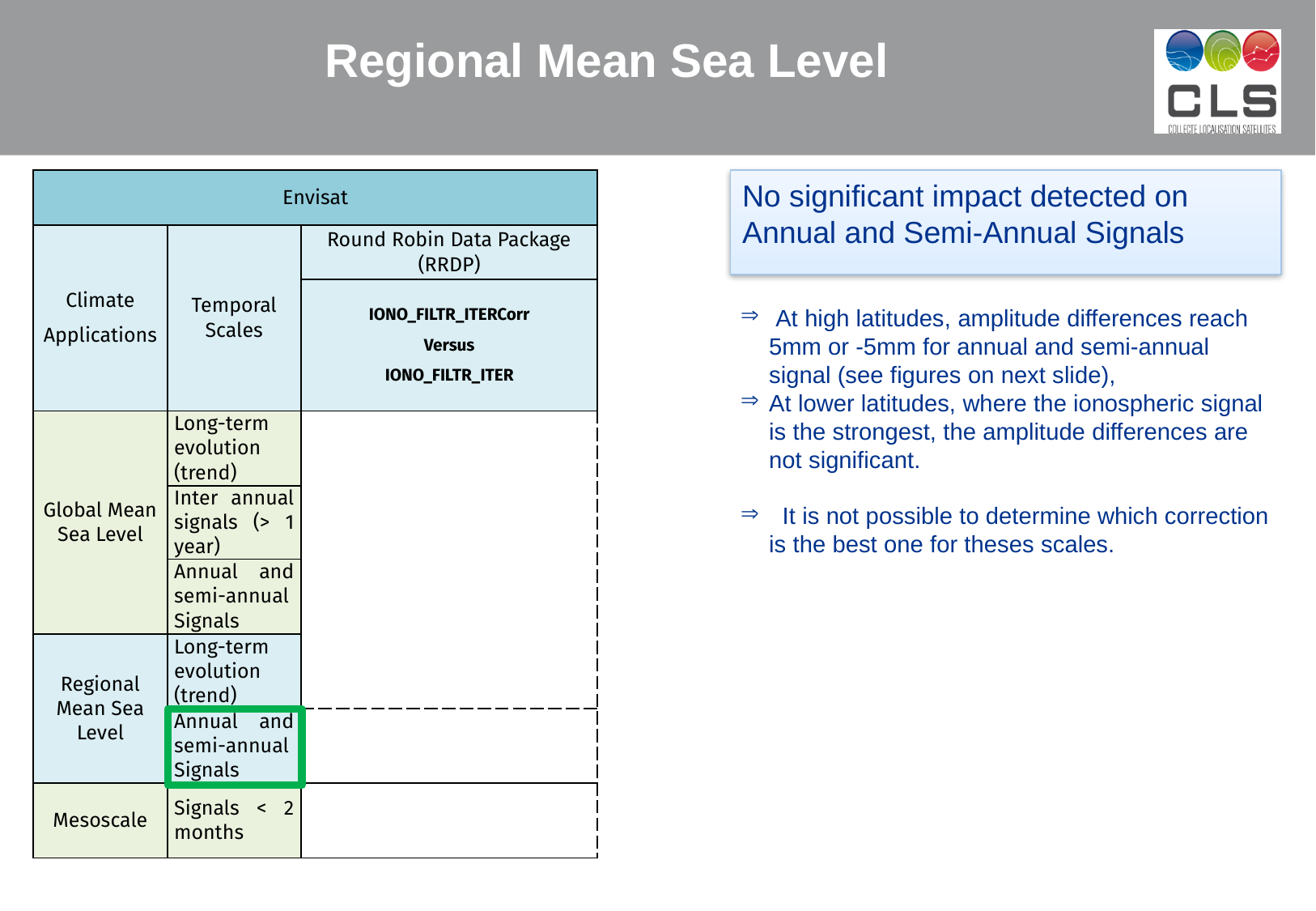

Regional Mean Sea Level
| Envisat |  |  |
| --- | --- | --- |
| Climate Applications | Temporal Scales | Round Robin Data Package (RRDP) |
|  |  | IONO\_FILTR\_ITERCorr Versus IONO\_FILTR\_ITER |
| Global Mean Sea Level | Long-term evolution (trend) |  |
|  | Inter annual signals (> 1 year) |  |
|  | Annual and semi-annual Signals |  |
| Regional Mean Sea Level | Long-term evolution (trend) |  |
|  | Annual and semi-annual Signals |  |
| Mesoscale | Signals < 2 months |  |
No significant impact detected on Annual and Semi-Annual Signals

 At high latitudes, amplitude differences reach 5mm or -5mm for annual and semi-annual signal (see figures on next slide),
At lower latitudes, where the ionospheric signal is the strongest, the amplitude differences are not significant.

  It is not possible to determine which correction is the best one for theses scales.